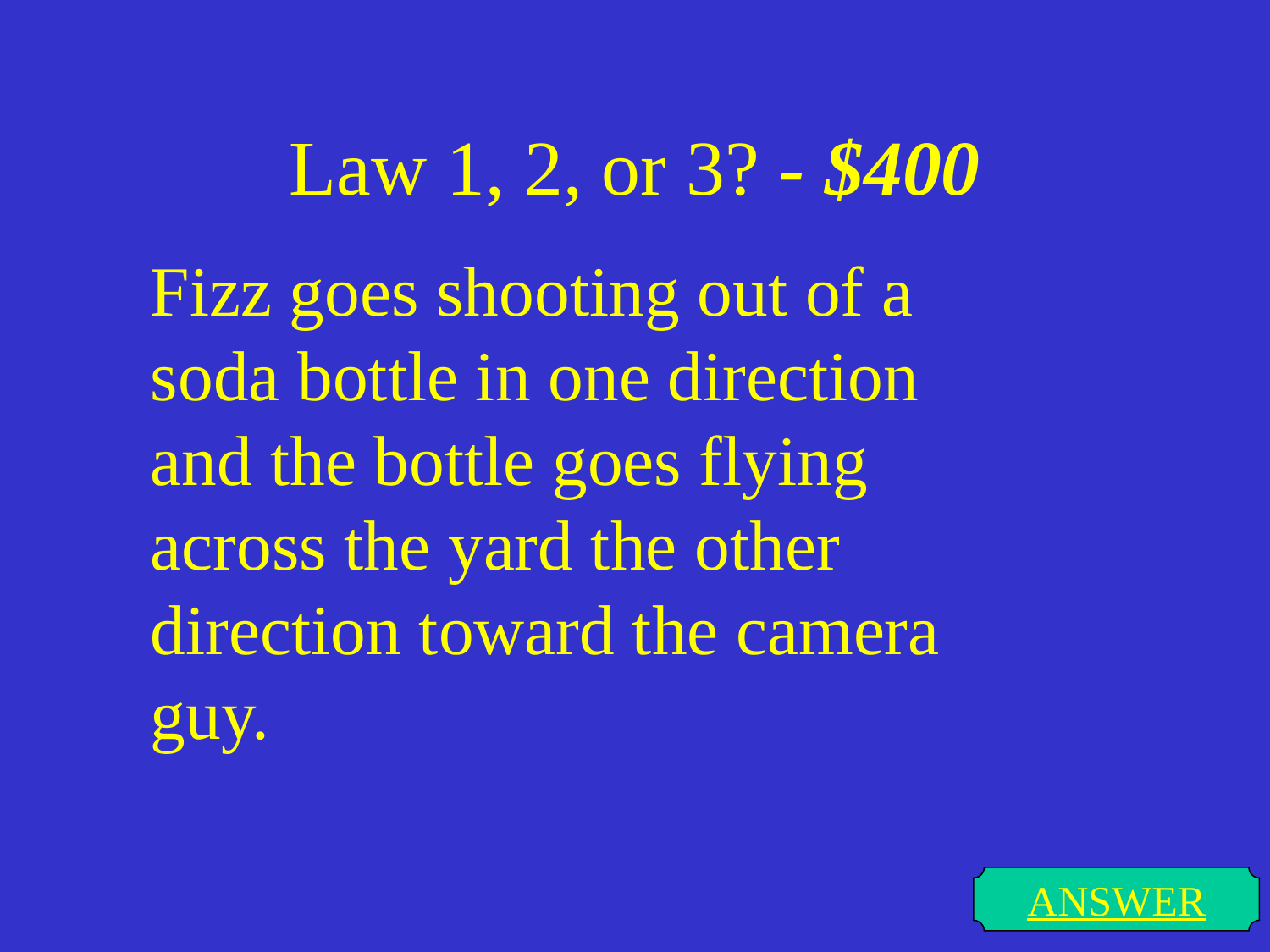

# Law 1, 2, or 3? - $400
Fizz goes shooting out of a soda bottle in one direction and the bottle goes flying across the yard the other direction toward the camera guy.

ANSWER